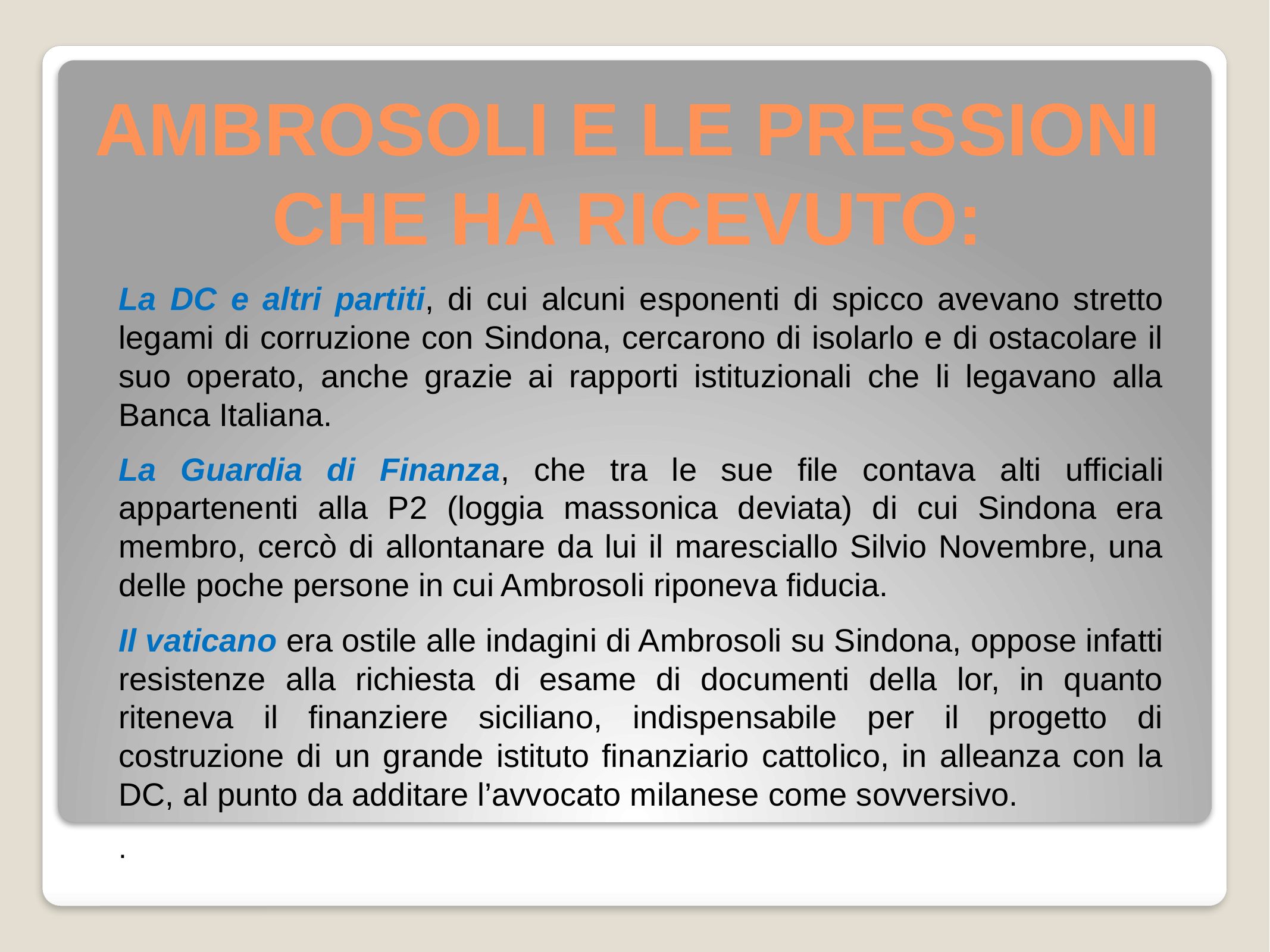

AMBROSOLI E LE PRESSIONI CHE HA RICEVUTO:
La DC e altri partiti, di cui alcuni esponenti di spicco avevano stretto legami di corruzione con Sindona, cercarono di isolarlo e di ostacolare il suo operato, anche grazie ai rapporti istituzionali che li legavano alla Banca Italiana.
La Guardia di Finanza, che tra le sue file contava alti ufficiali appartenenti alla P2 (loggia massonica deviata) di cui Sindona era membro, cercò di allontanare da lui il maresciallo Silvio Novembre, una delle poche persone in cui Ambrosoli riponeva fiducia.
Il vaticano era ostile alle indagini di Ambrosoli su Sindona, oppose infatti resistenze alla richiesta di esame di documenti della lor, in quanto riteneva il finanziere siciliano, indispensabile per il progetto di costruzione di un grande istituto finanziario cattolico, in alleanza con la DC, al punto da additare l’avvocato milanese come sovversivo.
.